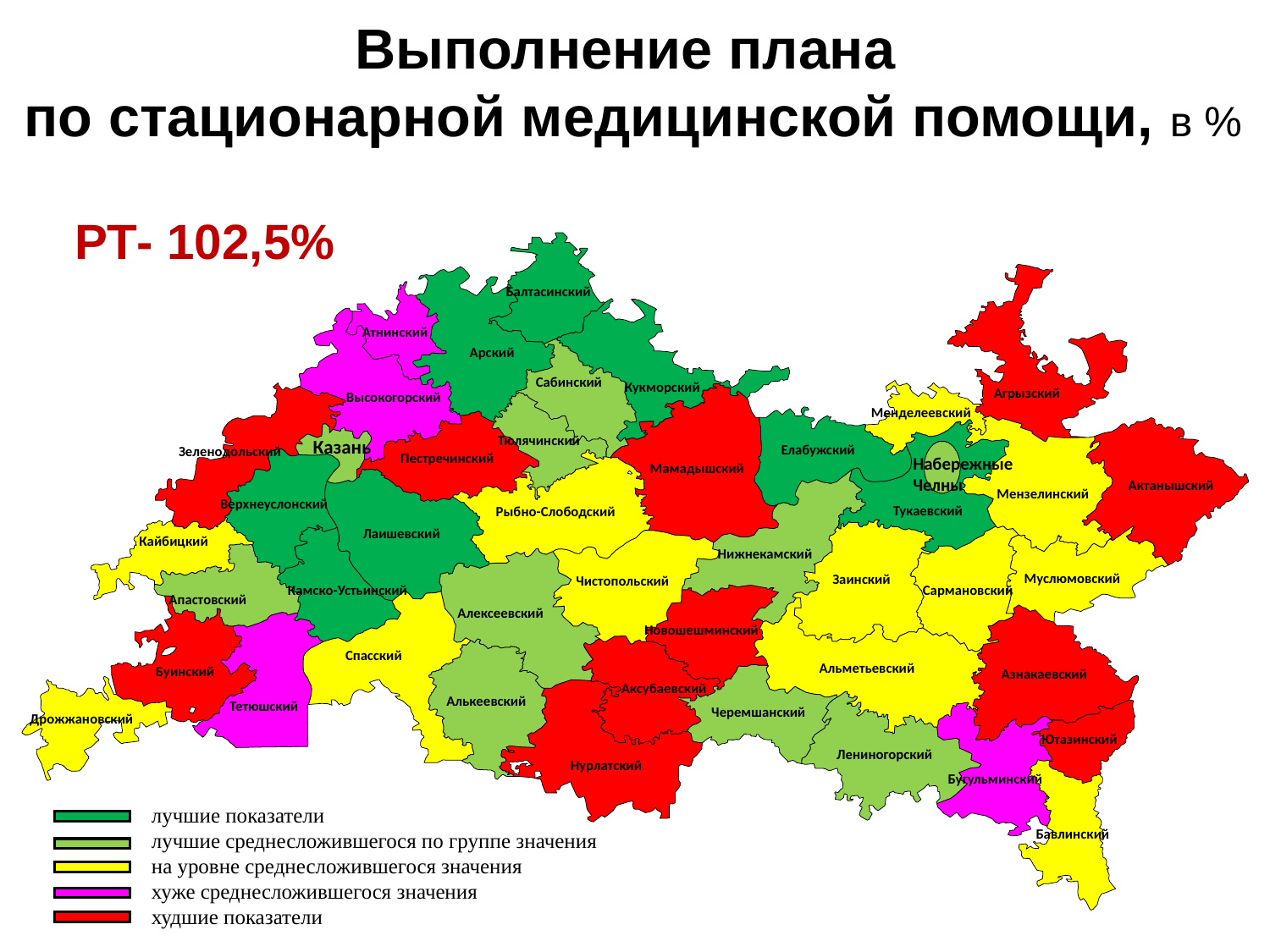

Балтасинский

Атнинский

Арский
Сабинский
Кукморский

Агрызский
Высокогорский

Менделеевский

Тюлячинский
Казань
Елабужский

Зеленодольский

Пестречинский

Набережные Челны
Мамадышский

Актанышский
Мензелинский
Верхнеуслонский
Тукаевский
Рыбно-Слободский

Лаишевский

Кайбицкий

Нижнекамский

Муслюмовский
Заинский
Чистопольский
Камско-Устьинский
Сармановский

Апастовский

Алексеевский

Новошешминский

Спасский
Альметьевский
Буинский

Азнакаевский

Аксубаевский

Алькеевский
Тетюшский

Черемшанский
Дрожжановский
Ютазинский
Лениногорский
Нурлатский

Бугульминский
Бавлинский
Выполнение плана
по стационарной медицинской помощи, в %
РТ- 102,5%
лучшие показатели
лучшие среднесложившегося по группе значения
на уровне среднесложившегося значения
хуже среднесложившегося значения
худшие показатели